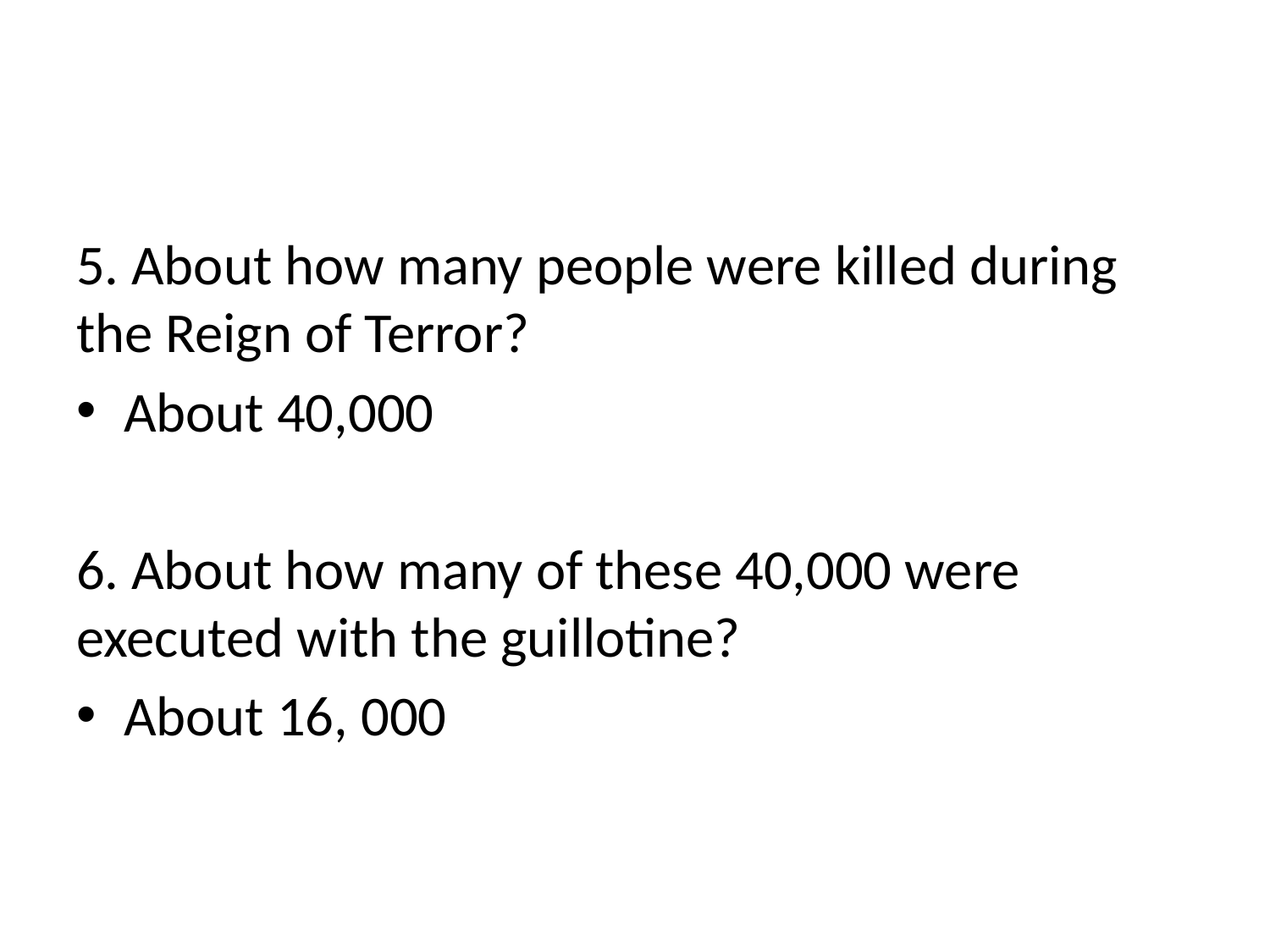

#
5. About how many people were killed during the Reign of Terror?
About 40,000

6. About how many of these 40,000 were executed with the guillotine?
About 16, 000